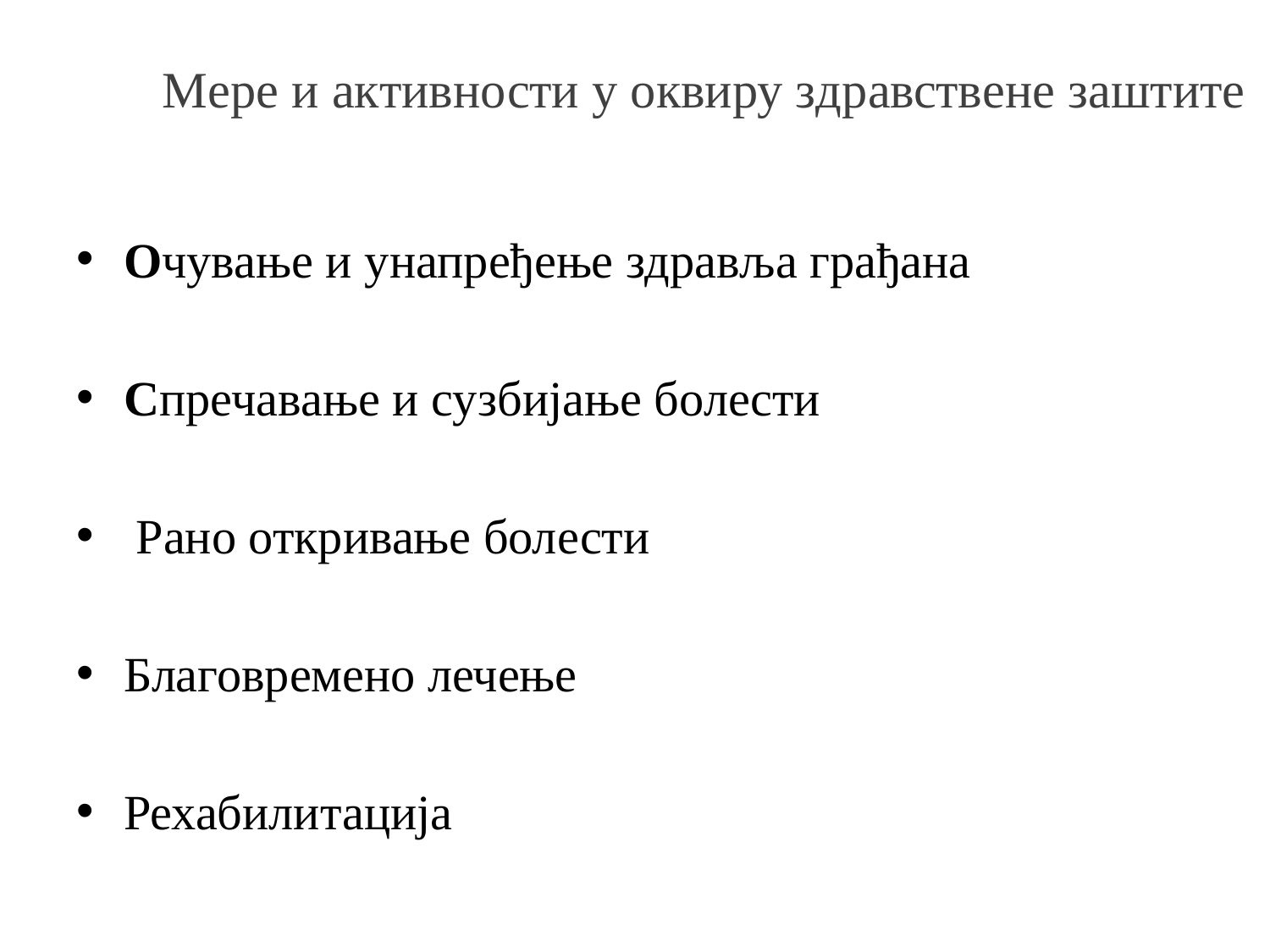

# Мере и активности у оквиру здравствене заштите
Очување и унапређење здравља грађана

Спречавање и сузбијање болести

 Рано откривање болести

Благовремено лечење

Рехабилитација